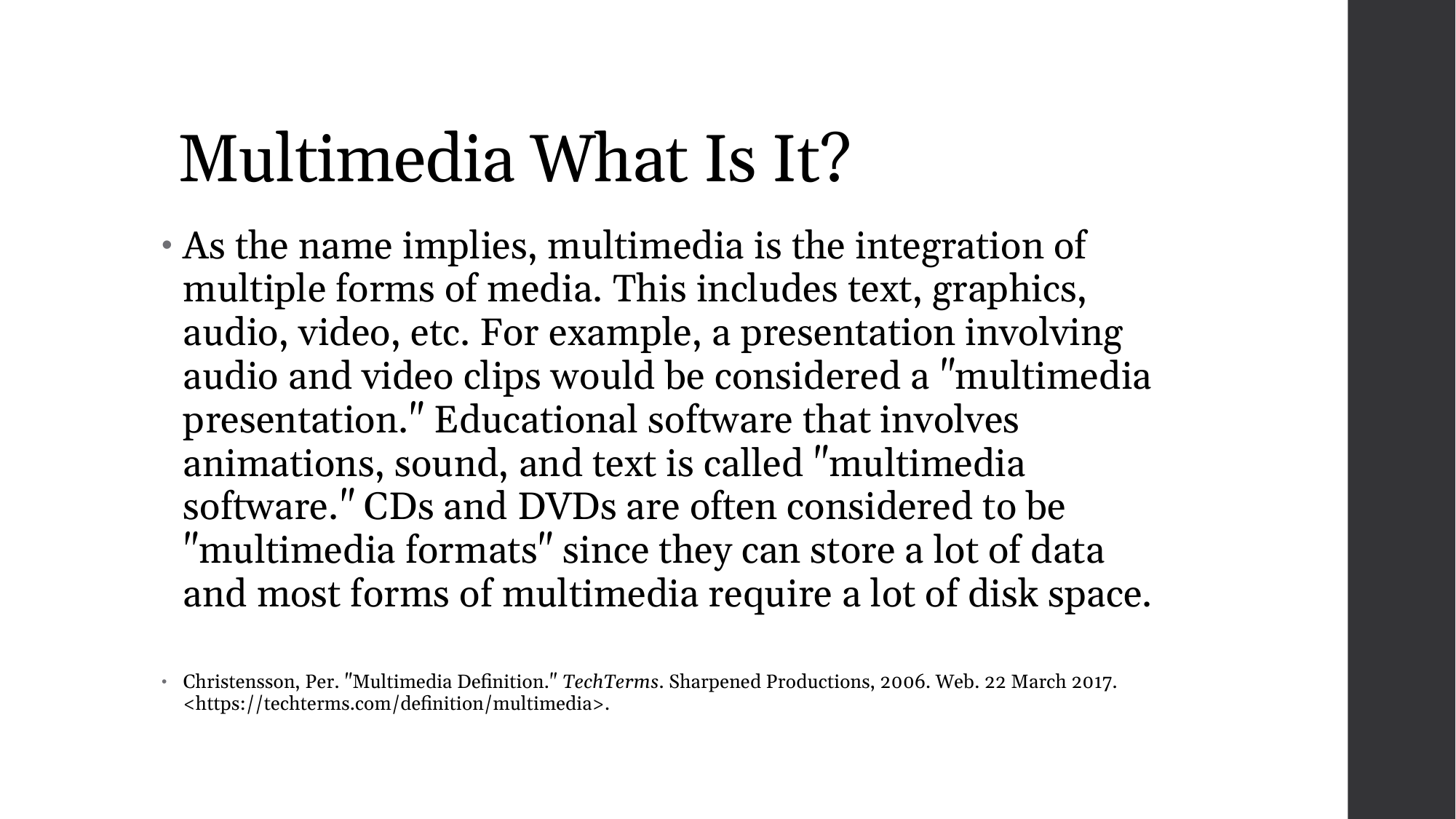

# Multimedia What Is It?
As the name implies, multimedia is the integration of multiple forms of media. This includes text, graphics, audio, video, etc. For example, a presentation involving audio and video clips would be considered a "multimedia presentation." Educational software that involves animations, sound, and text is called "multimedia software." CDs and DVDs are often considered to be "multimedia formats" since they can store a lot of data and most forms of multimedia require a lot of disk space.

Christensson, Per. "Multimedia Definition." TechTerms. Sharpened Productions, 2006. Web. 22 March 2017. <https://techterms.com/definition/multimedia>.